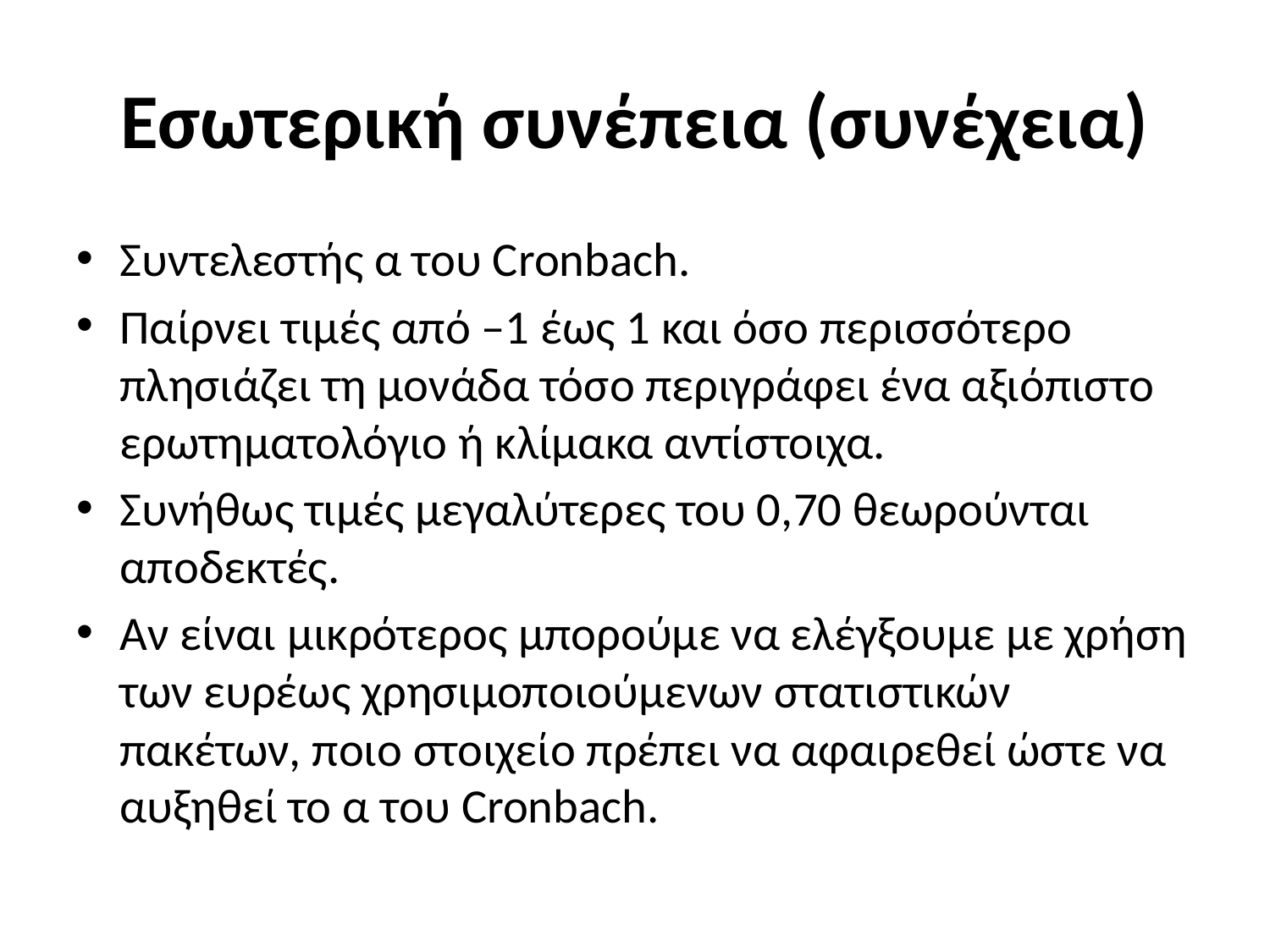

# Εσωτερική συνέπεια (συνέχεια)
Συντελεστής α του Cronbach.
Παίρνει τιμές από –1 έως 1 και όσο περισσότερο πλησιάζει τη μονάδα τόσο περιγράφει ένα αξιόπιστο ερωτηματολόγιο ή κλίμακα αντίστοιχα.
Συνήθως τιμές μεγαλύτερες του 0,70 θεωρούνται αποδεκτές.
Αν είναι μικρότερος μπορούμε να ελέγξουμε με χρήση των ευρέως χρησιμοποιούμενων στατιστικών πακέτων, ποιο στοιχείο πρέπει να αφαιρεθεί ώστε να αυξηθεί το α του Cronbach.